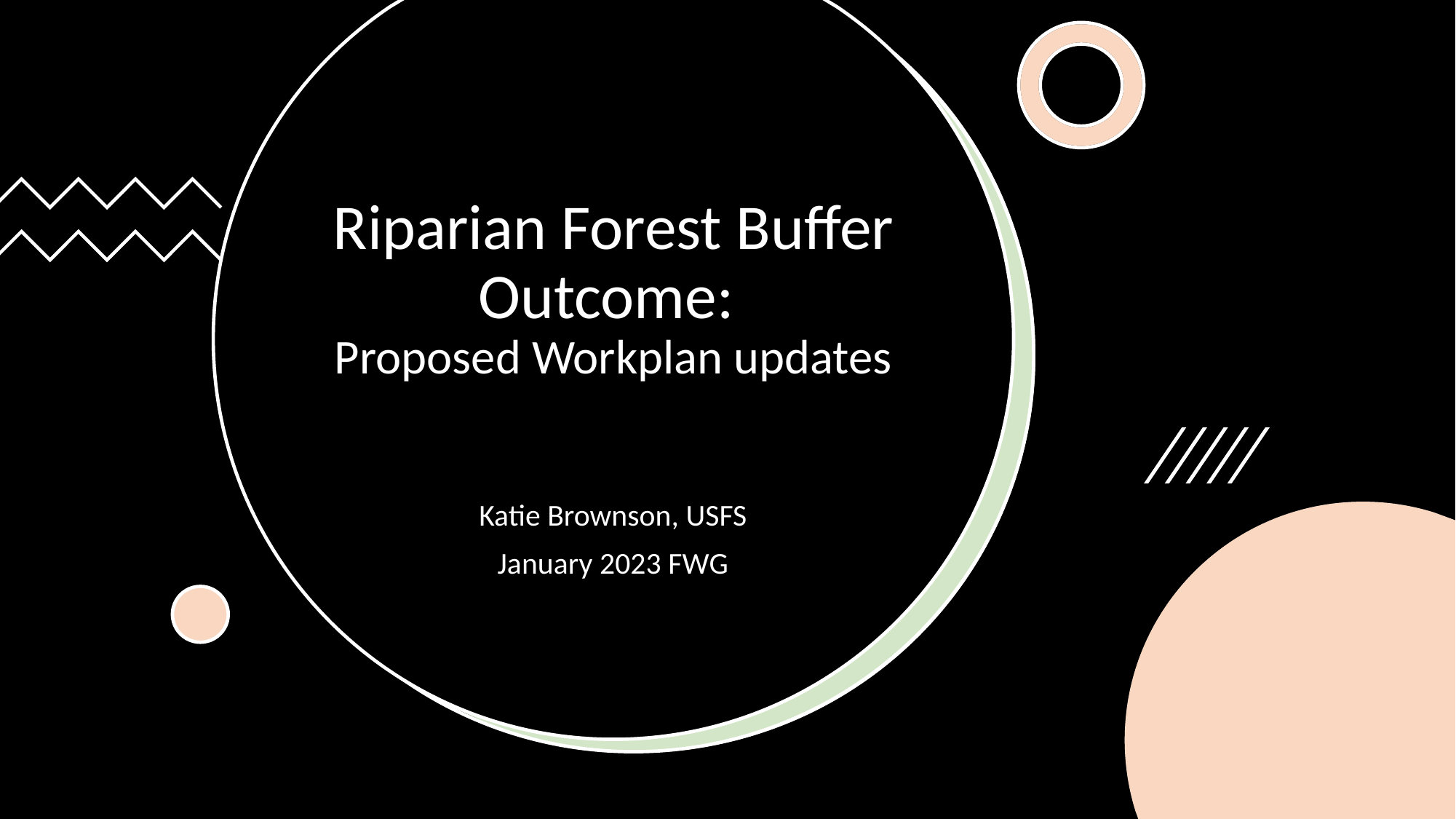

# Riparian Forest Buffer Outcome: Proposed Workplan updates

Katie Brownson, USFS
January 2023 FWG